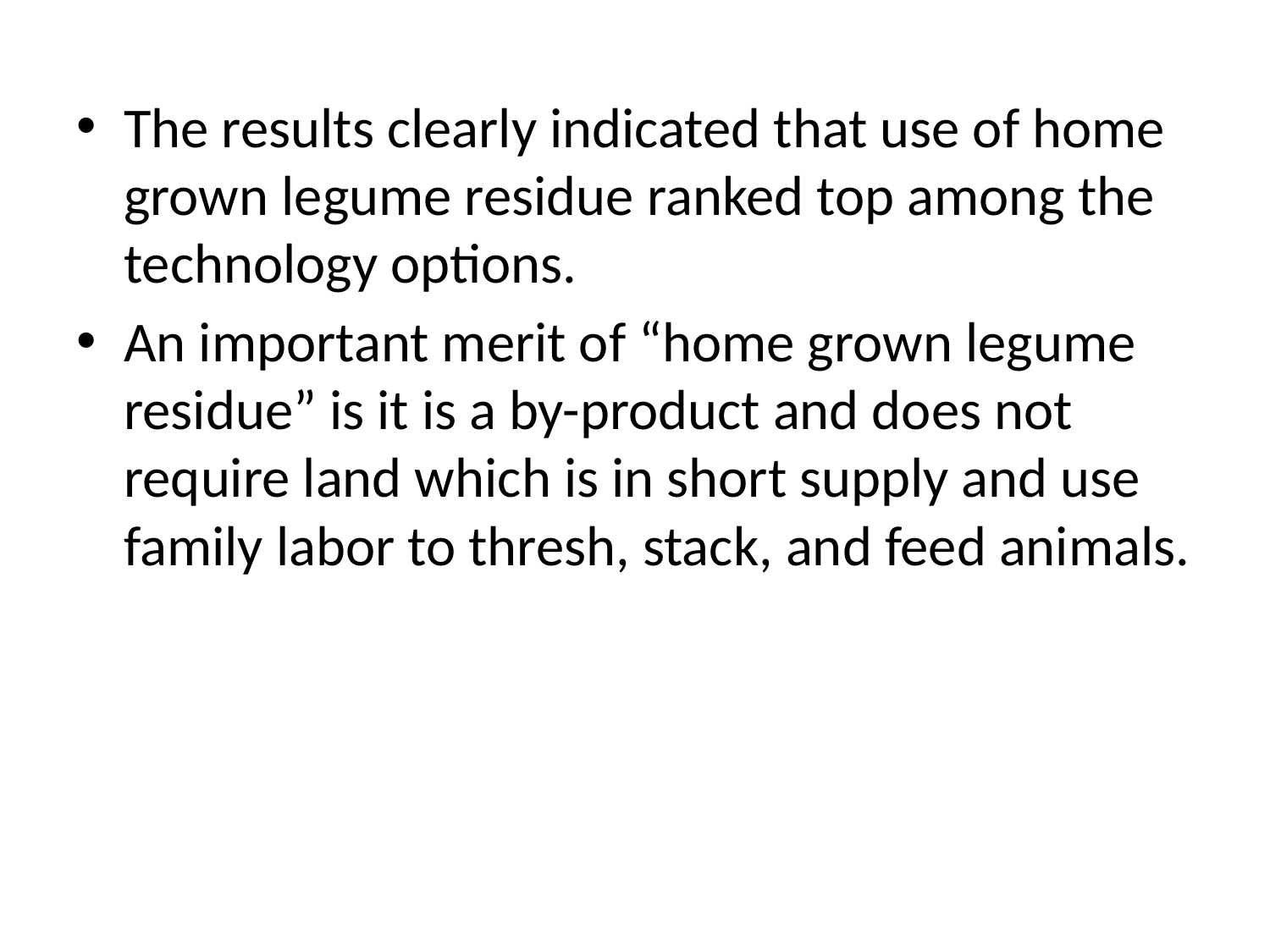

The results clearly indicated that use of home grown legume residue ranked top among the technology options.
An important merit of “home grown legume residue” is it is a by-product and does not require land which is in short supply and use family labor to thresh, stack, and feed animals.